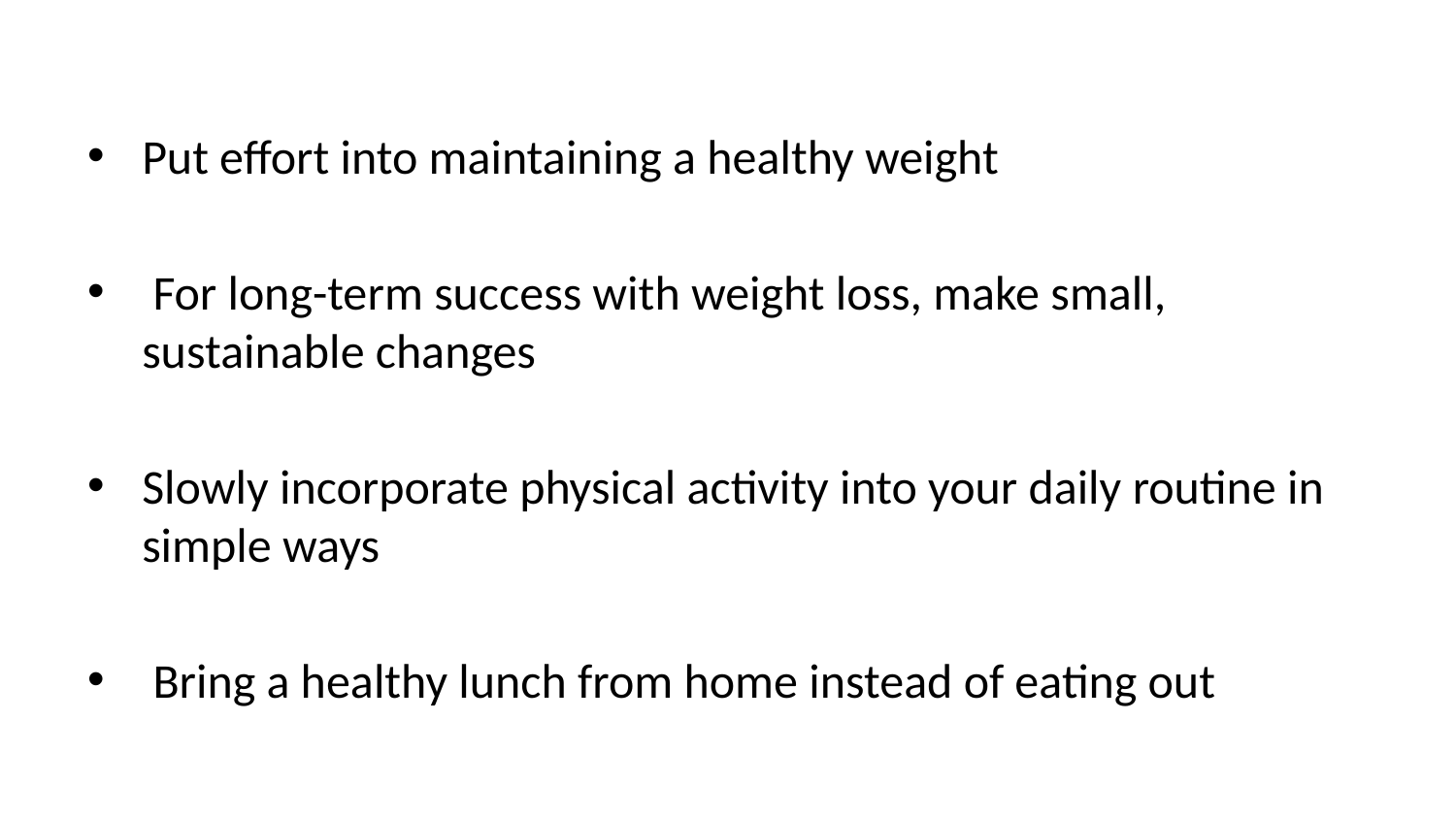

Put effort into maintaining a healthy weight

 For long-term success with weight loss, make small, sustainable changes

Slowly incorporate physical activity into your daily routine in simple ways

 Bring a healthy lunch from home instead of eating out